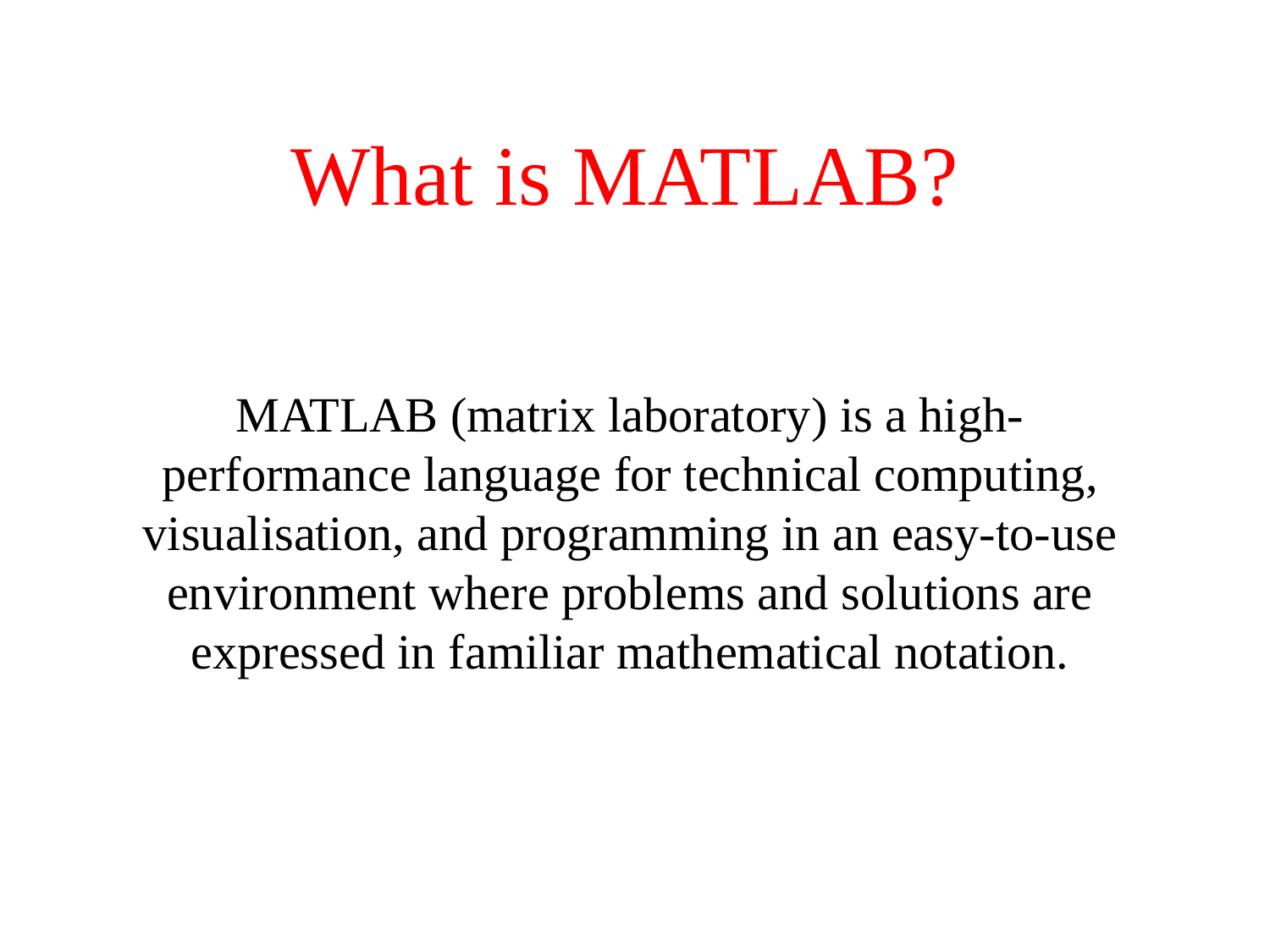

# What is MATLAB?
MATLAB (matrix laboratory) is a high-performance language for technical computing, visualisation, and programming in an easy-to-use environment where problems and solutions are expressed in familiar mathematical notation.